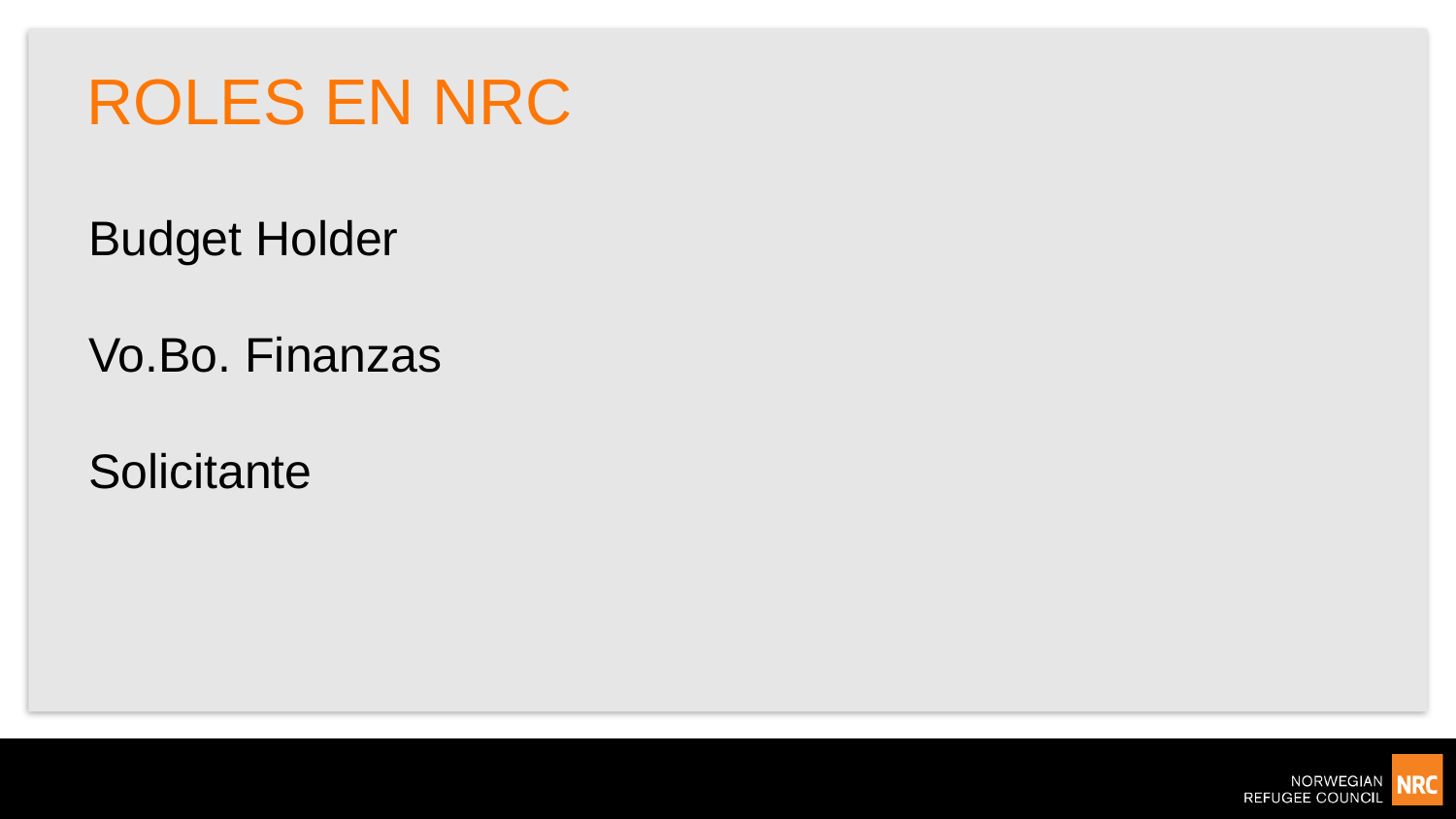

# ROLES EN NRC
Budget Holder

Vo.Bo. Finanzas

Solicitante